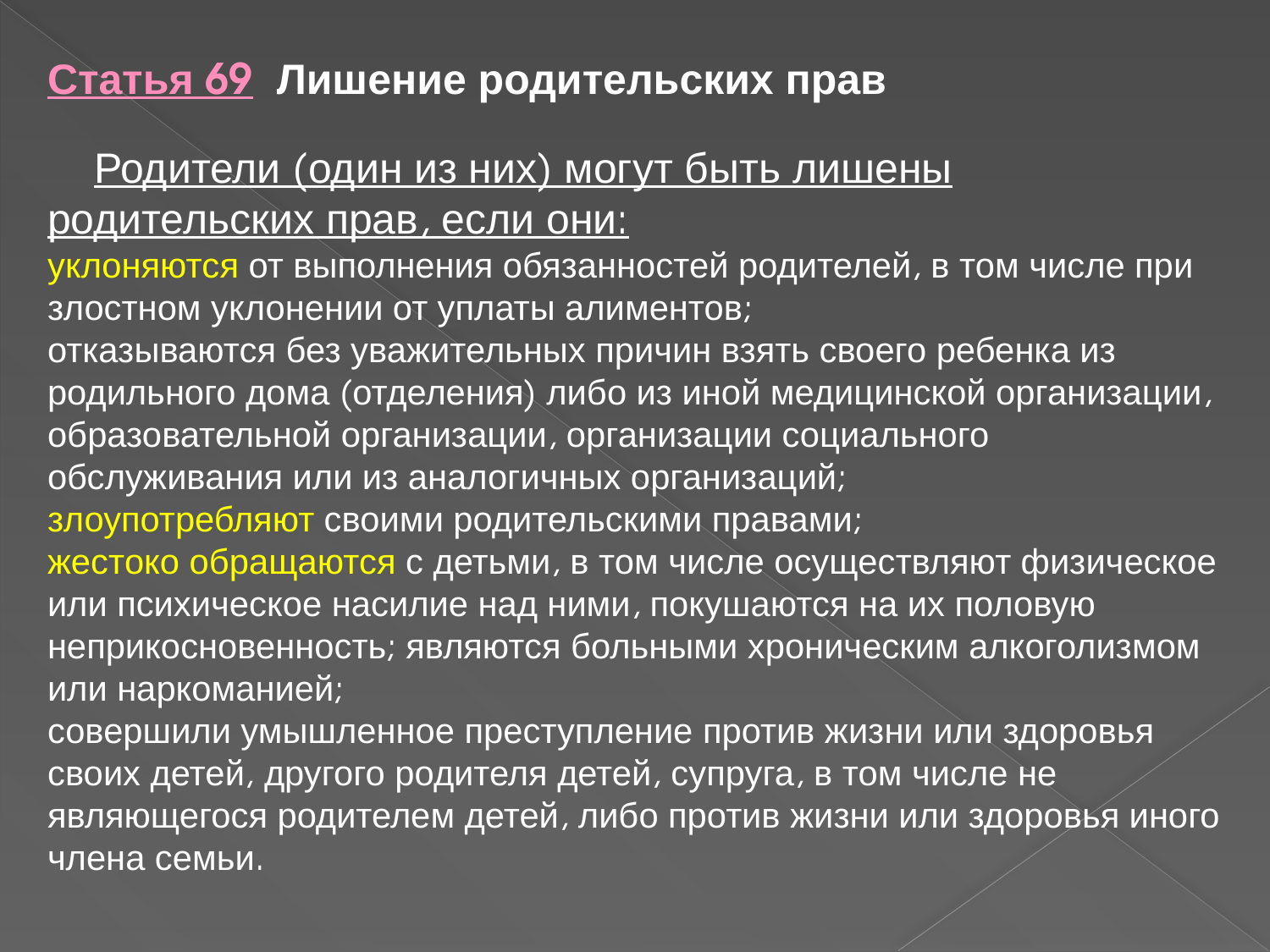

Статья 69  Лишение родительских прав

    Родители (один из них) могут быть лишены родительских прав, если они:
уклоняются от выполнения обязанностей родителей, в том числе при злостном уклонении от уплаты алиментов;
отказываются без уважительных причин взять своего ребенка из родильного дома (отделения) либо из иной медицинской организации, образовательной организации, организации социального обслуживания или из аналогичных организаций;
злоупотребляют своими родительскими правами;
жестоко обращаются с детьми, в том числе осуществляют физическое или психическое насилие над ними, покушаются на их половую неприкосновенность; являются больными хроническим алкоголизмом или наркоманией;
совершили умышленное преступление против жизни или здоровья своих детей, другого родителя детей, супруга, в том числе не являющегося родителем детей, либо против жизни или здоровья иного члена семьи.